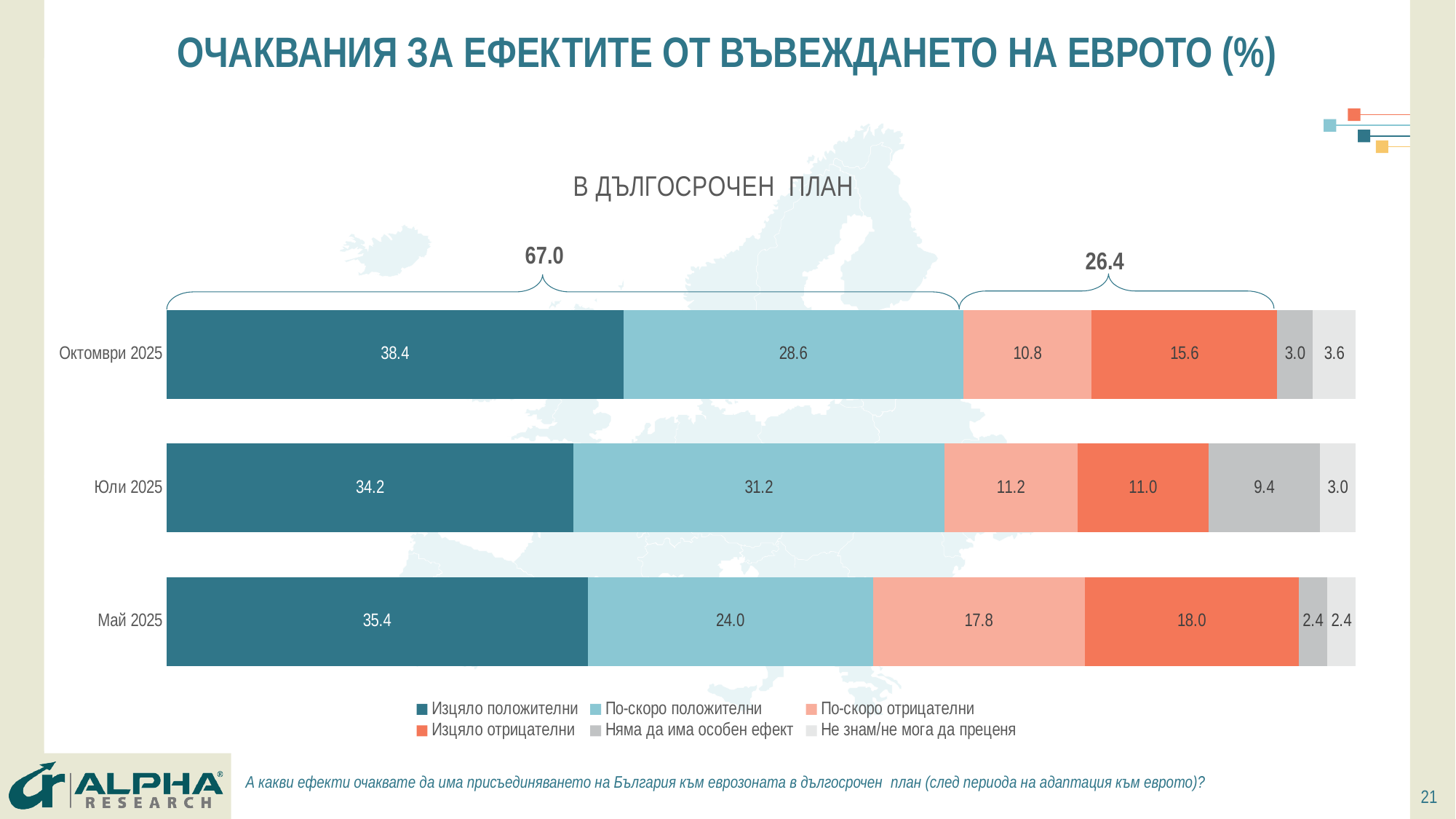

# ОЧАКВАНИЯ ЗА ЕФЕКТИТЕ ОТ ВЪВЕЖДАНЕТО НА ЕВРОТО (%)

### Chart: В ДЪЛГОСРОЧЕН  ПЛАН

| Category | Изцяло положителни | По-скоро положителни | По-скоро отрицателни | Изцяло отрицателни | Няма да има особен ефект | Не знам/не мога да преценя |
|---|---|---|---|---|---|---|
| Май 2025 | 35.4 | 24.0 | 17.8 | 18.0 | 2.4 | 2.4 |
| Юли 2025 | 34.2 | 31.2 | 11.2 | 11.0 | 9.4 | 3.0 |
| Октомври 2025 | 38.4 | 28.599999999999998 | 10.8 | 15.6 | 3.0 | 3.5999999999999996 |
67.0
26.4
А какви ефекти очаквате да има присъединяването на България към еврозоната в дългосрочен  план (след периода на адаптация към еврото)?
21